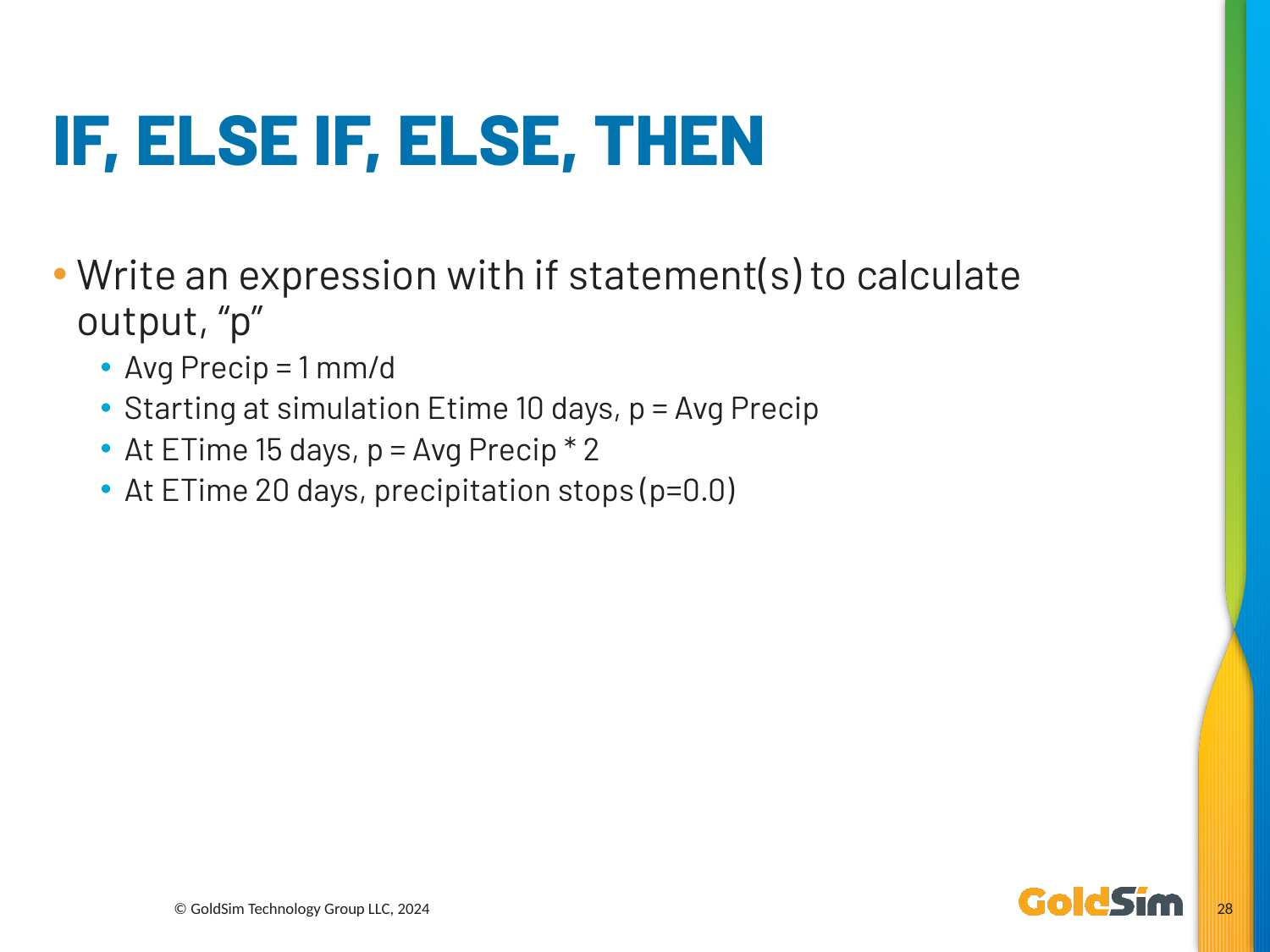

# IF, ELSE IF, ELSE, THEN
Write an expression with if statement(s) to calculate output, “p”
Avg Precip = 1 mm/d
Starting at simulation Etime 10 days, p = Avg Precip
At ETime 15 days, p = Avg Precip * 2
At ETime 20 days, precipitation stops (p=0.0)

© GoldSim Technology Group LLC, 2024
28